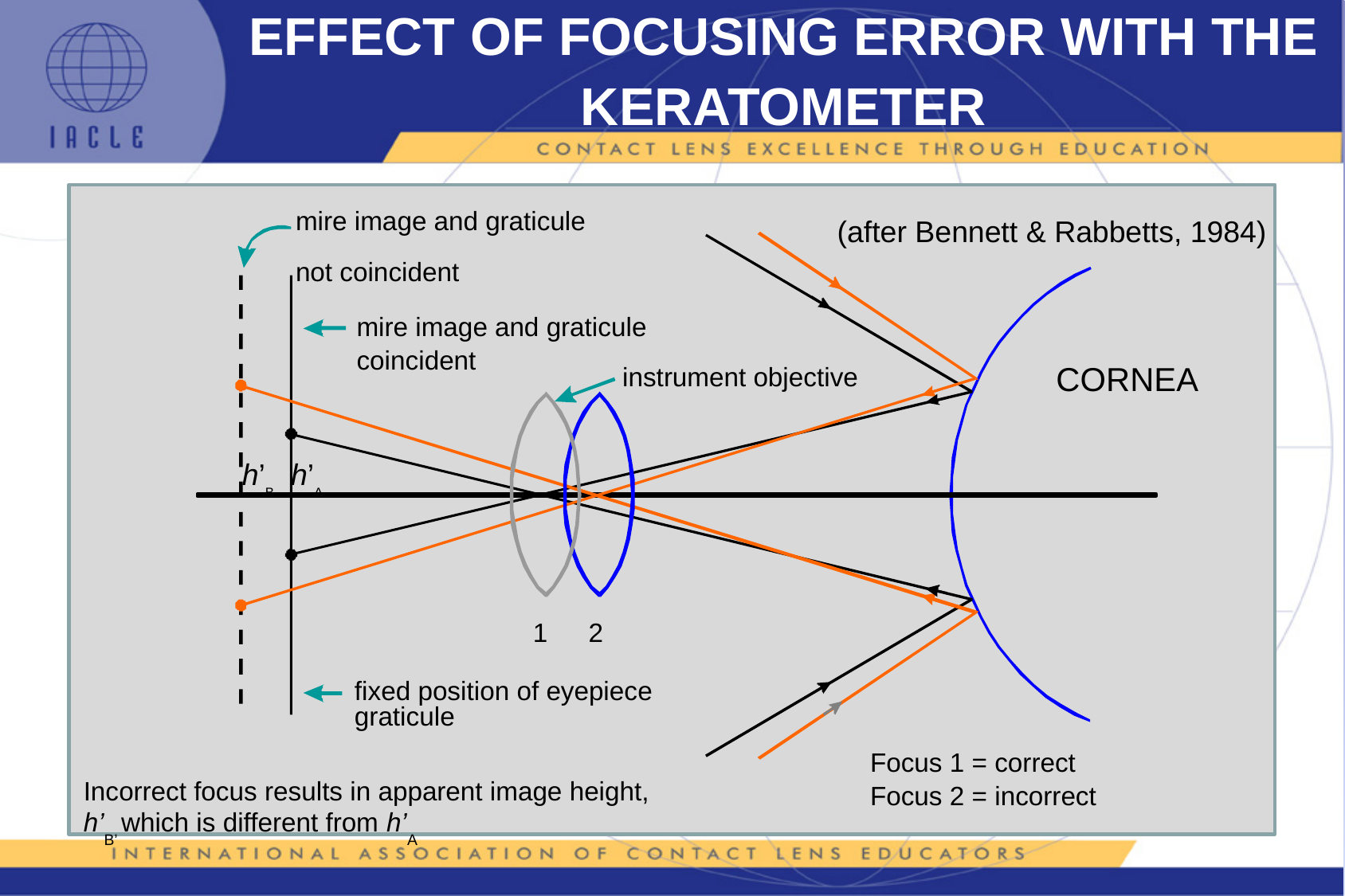

# EFFECT OF FOCUSING ERROR WITH THE KERATOMETER

mire image and graticule
(after Bennett & Rabbetts, 1984)

not coincident

mire image and graticule
coincident

CORNEA
instrument objective

h’B  h’A

1
2

fixed position of eyepiece graticule

Focus 1 = correct
Focus 2 = incorrect
Incorrect focus results in apparent image height, h’B’ which is different from h’A